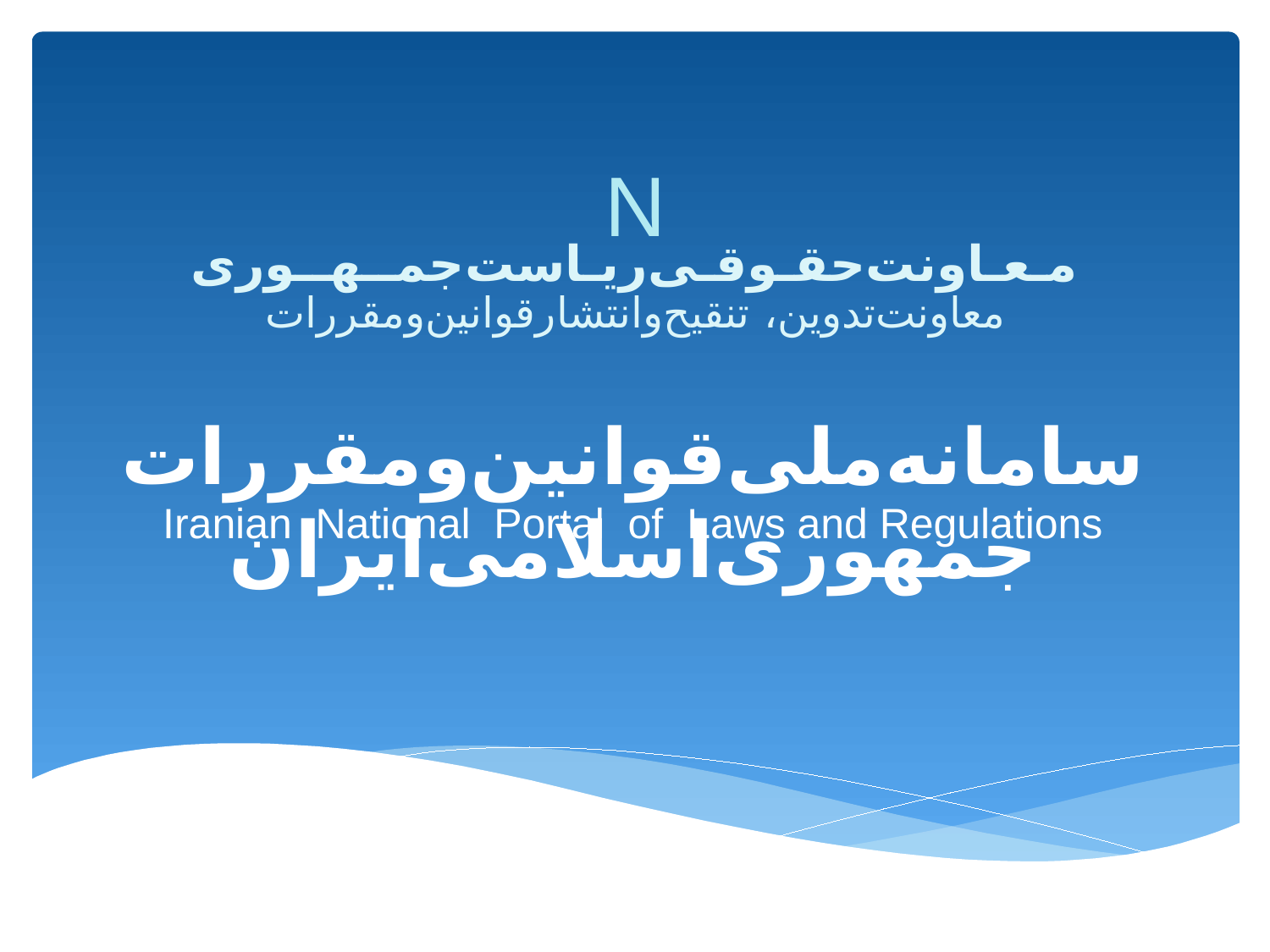

N
مـعـاونت‌حقـوقـی‌ریـاست‌جمــهــوری
معاونت‌تدوین، تنقیح‌و‌انتشار‌قوانین‌و‌مقررات
سامانه‌ملی‌قوانین‌ومقررات‌جمهوری‌اسلامی‌ایران
Iranian  National  Portal  of  Laws and Regulations